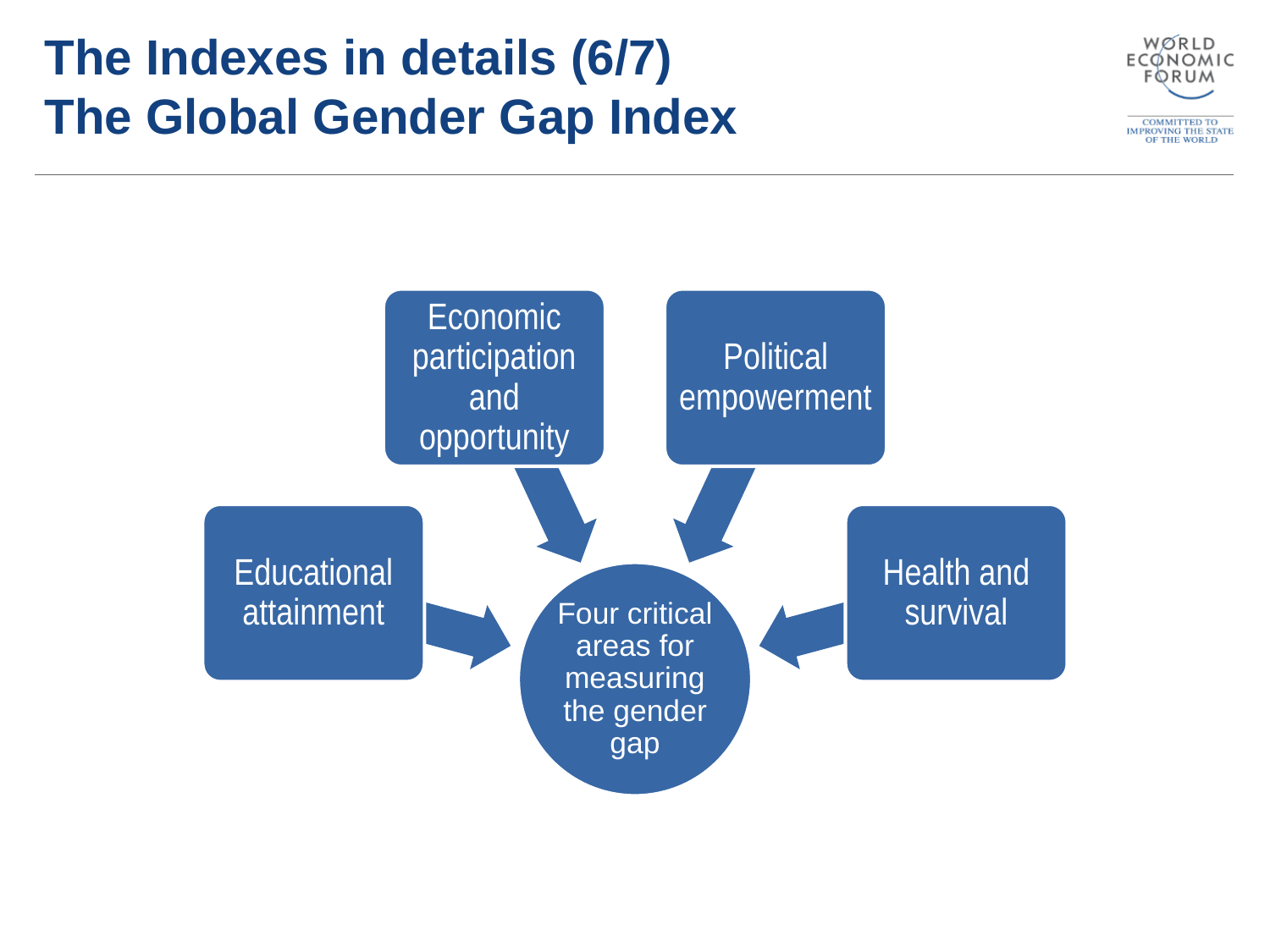

The Indexes in details (6/7)
The Global Gender Gap Index
Economic participation and opportunity
Political empowerment

Educational attainment
Health and survival
Four critical areas for measuring the gender gap